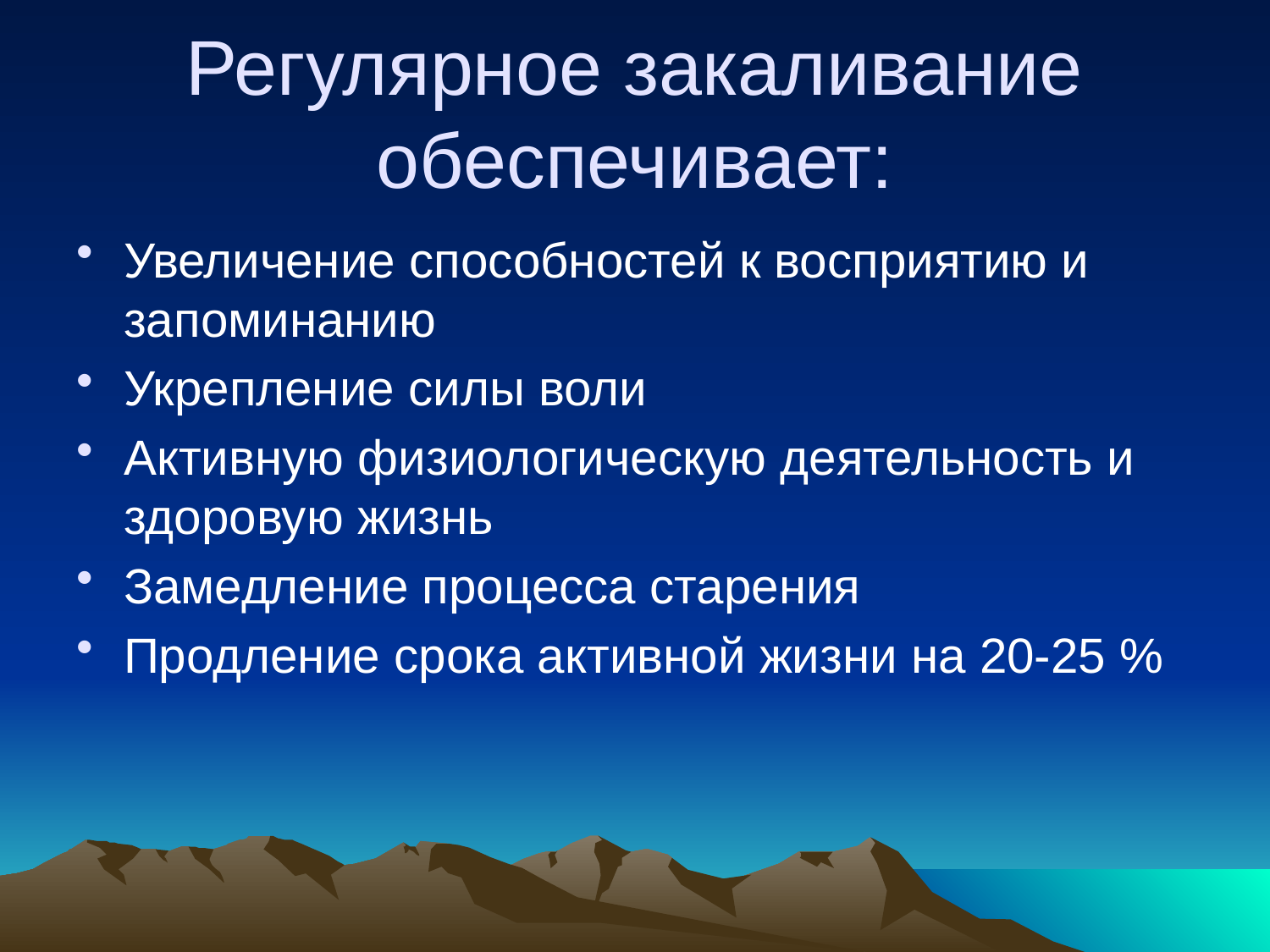

# Регулярное закаливание обеспечивает:
Увеличение способностей к восприятию и запоминанию
Укрепление силы воли
Активную физиологическую деятельность и здоровую жизнь
Замедление процесса старения
Продление срока активной жизни на 20-25 %